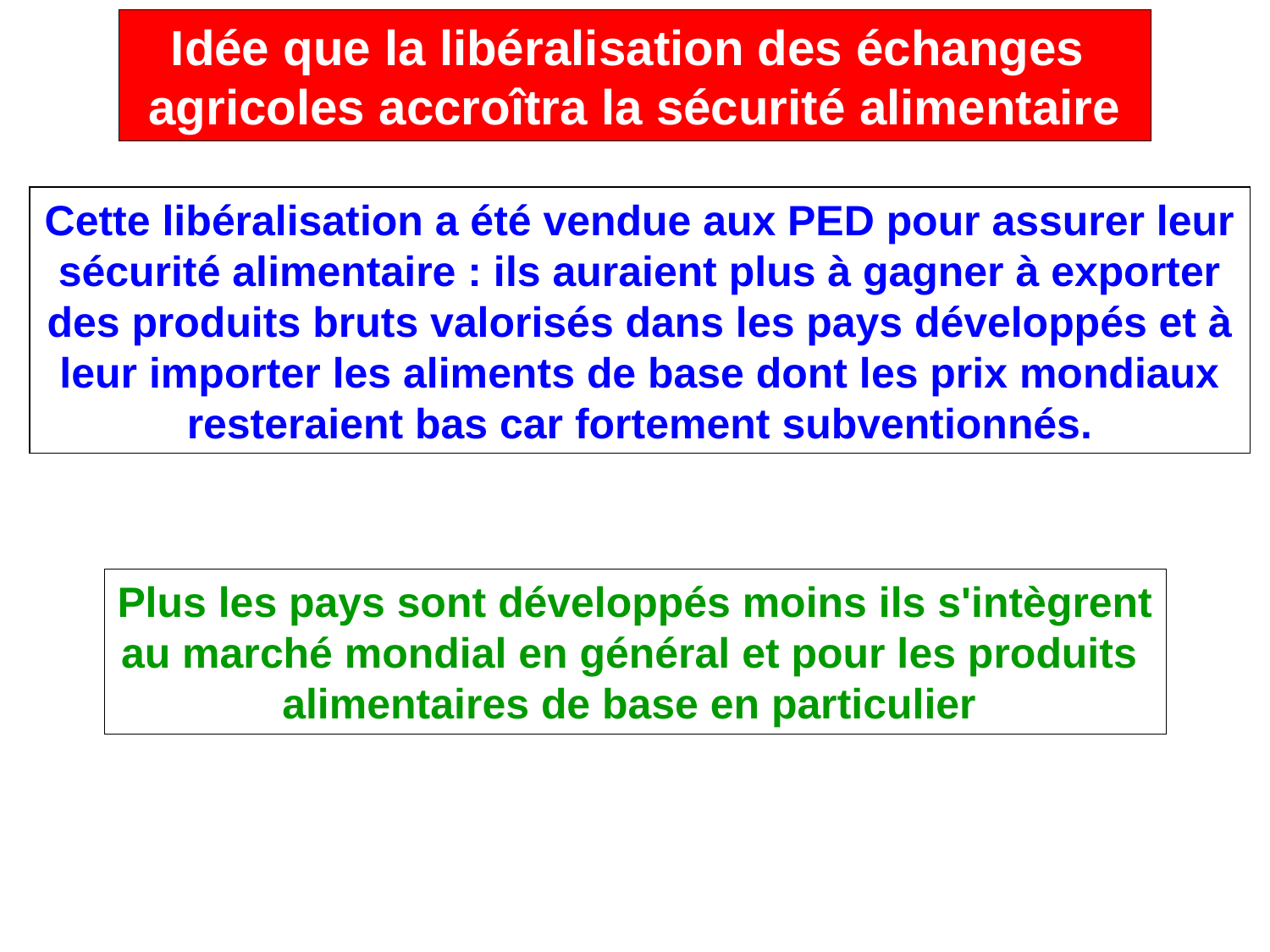

Idée que la libéralisation des échanges
agricoles accroîtra la sécurité alimentaire
Cette libéralisation a été vendue aux PED pour assurer leur sécurité alimentaire : ils auraient plus à gagner à exporter des produits bruts valorisés dans les pays développés et à leur importer les aliments de base dont les prix mondiaux resteraient bas car fortement subventionnés.
Plus les pays sont développés moins ils s'intègrent
au marché mondial en général et pour les produits
alimentaires de base en particulier